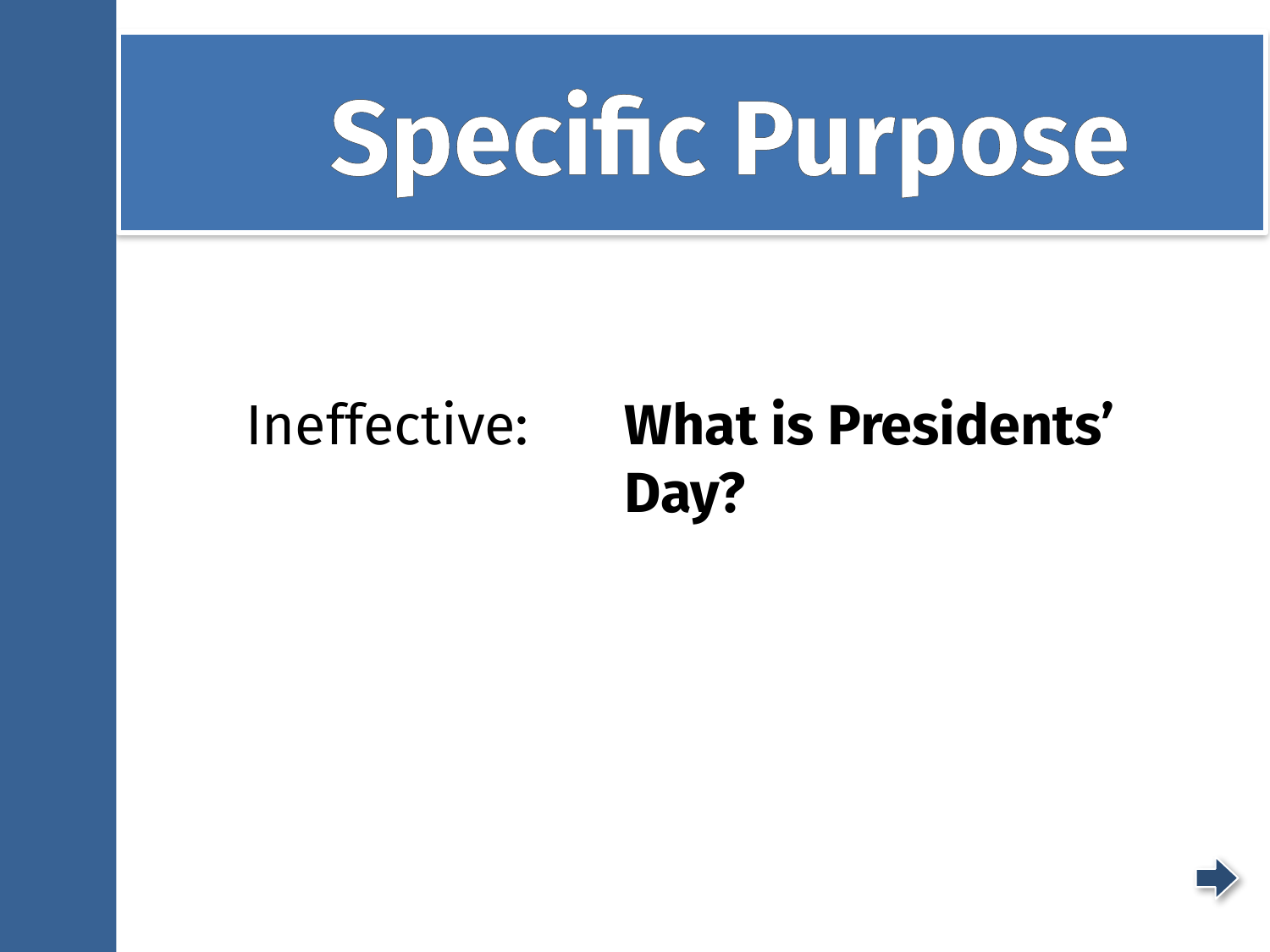

# Specific Purpose
| Ineffective: | What is Presidents’ Day? |
| --- | --- |